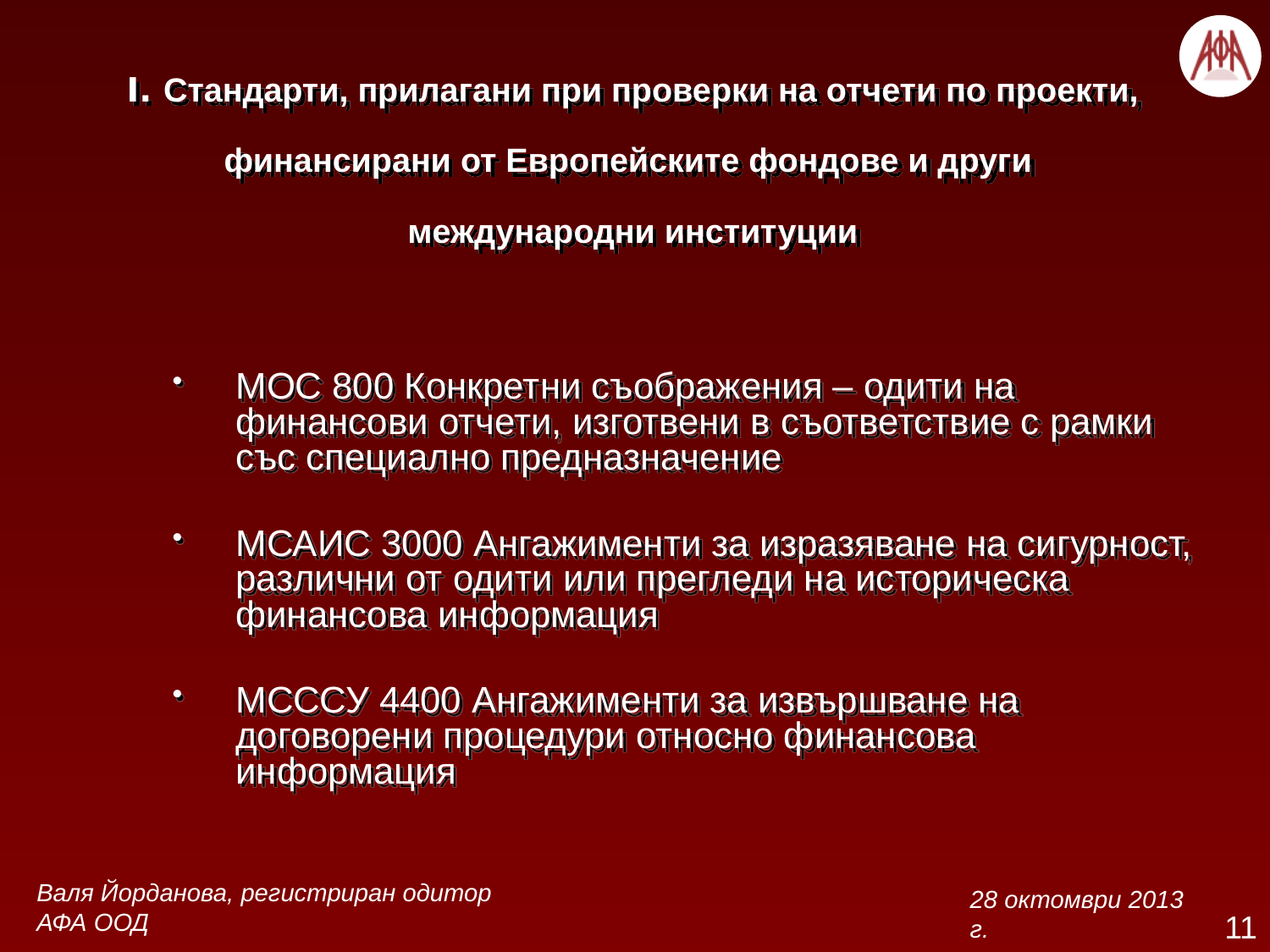

# І. Стандарти, прилагани при проверки на отчети по проекти, финансирани от Европейските фондове и други международни институции
МОС 800 Конкретни съображения – одити на финансови отчети, изготвени в съответствие с рамки със специално предназначение

МСАИС 3000 Ангажименти за изразяване на сигурност, различни от одити или прегледи на историческа финансова информация

МСССУ 4400 Ангажименти за извършване на договорени процедури относно финансова информация